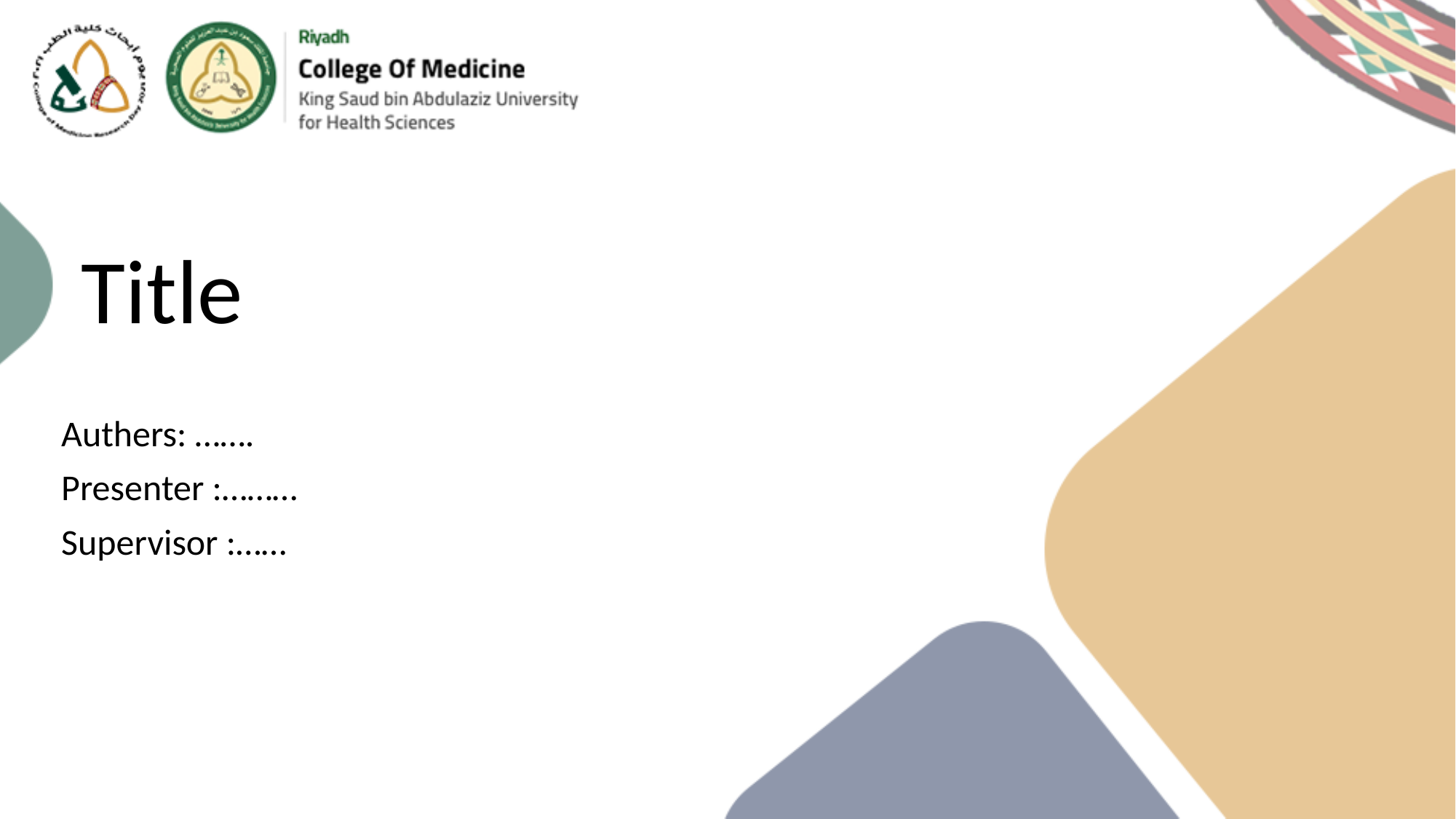

# Title
Authers: …….
Presenter :………
Supervisor :……